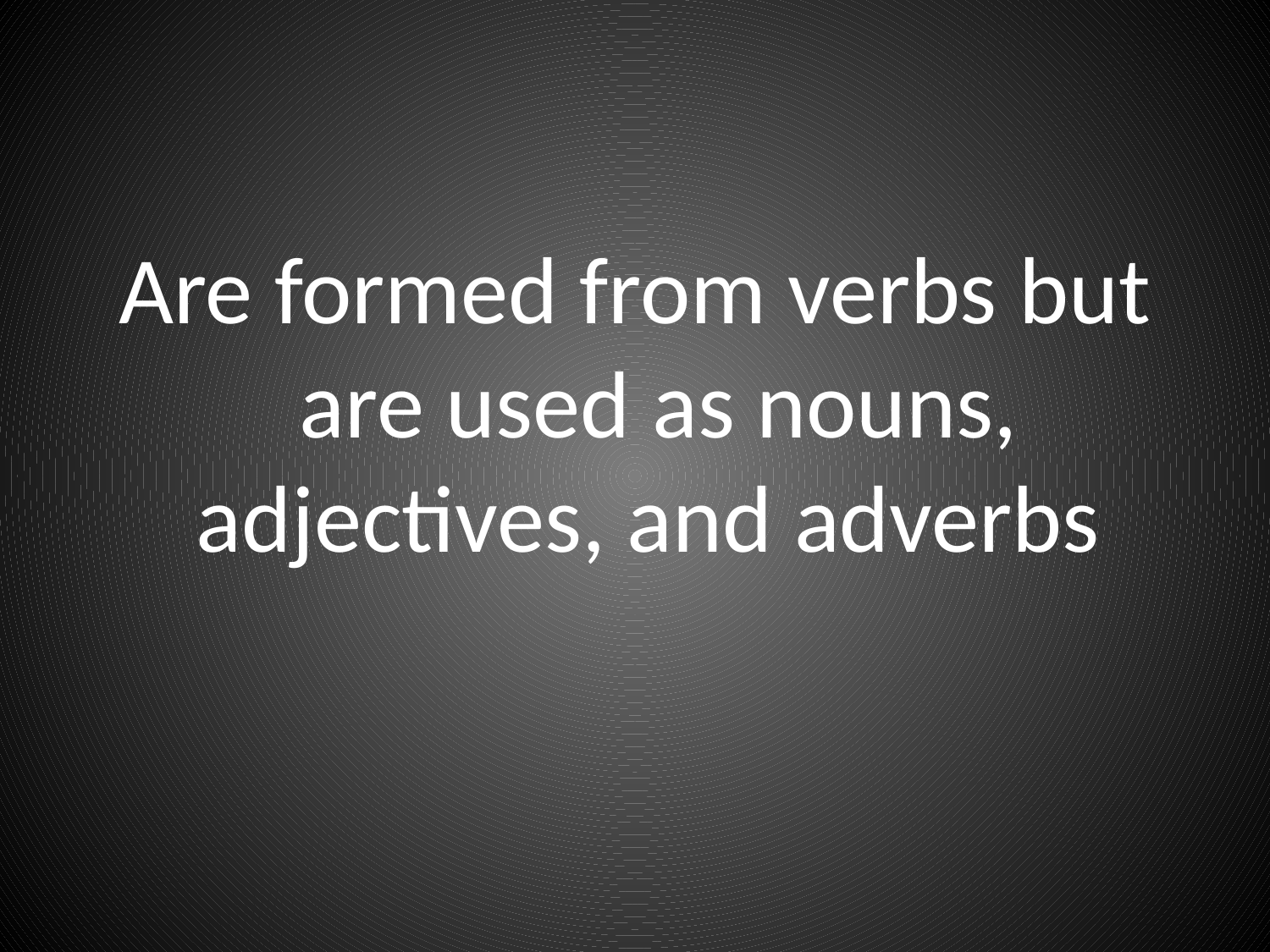

Are formed from verbs but are used as nouns, adjectives, and adverbs